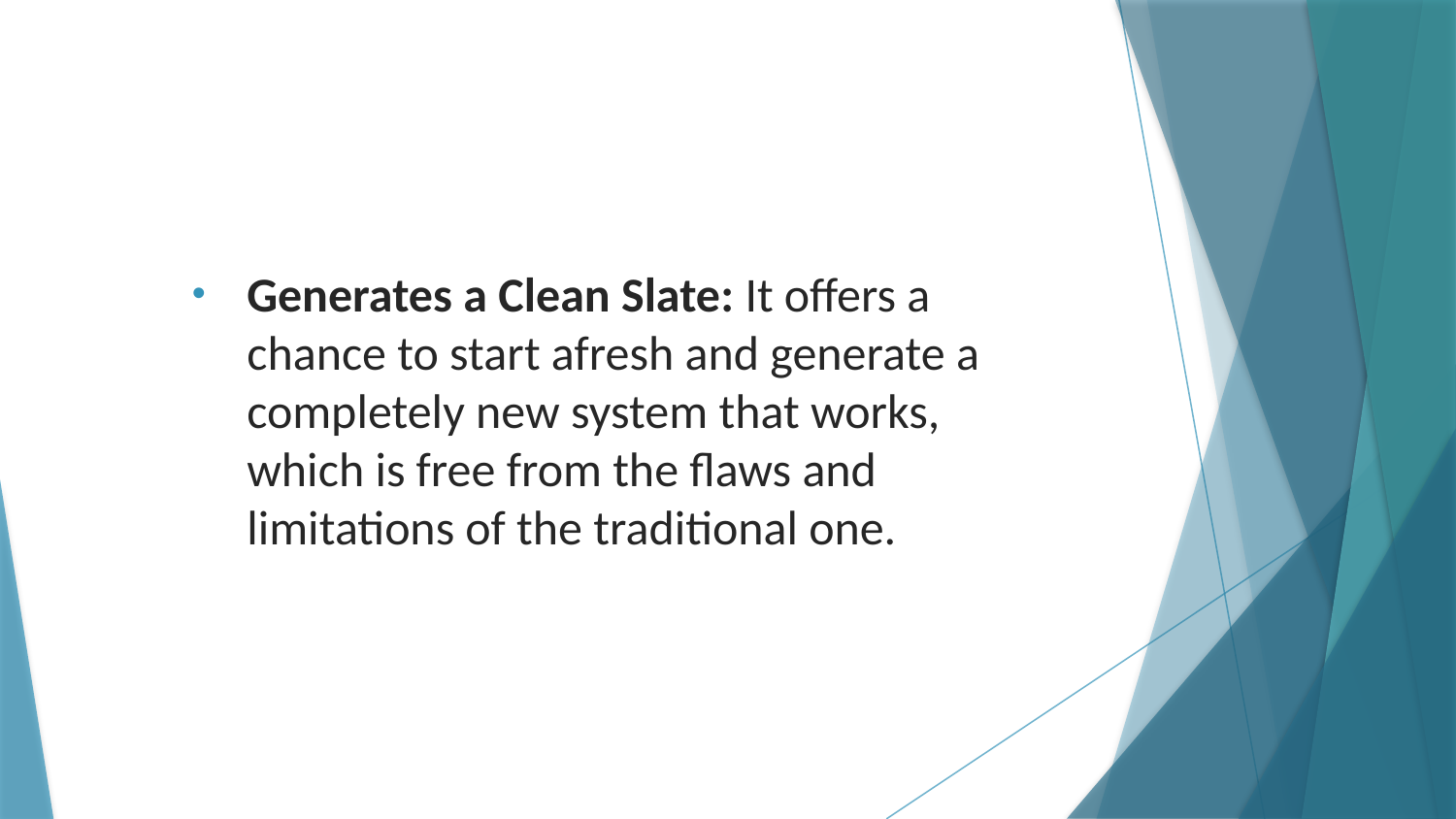

Generates a Clean Slate: It offers a chance to start afresh and generate a completely new system that works, which is free from the flaws and limitations of the traditional one.